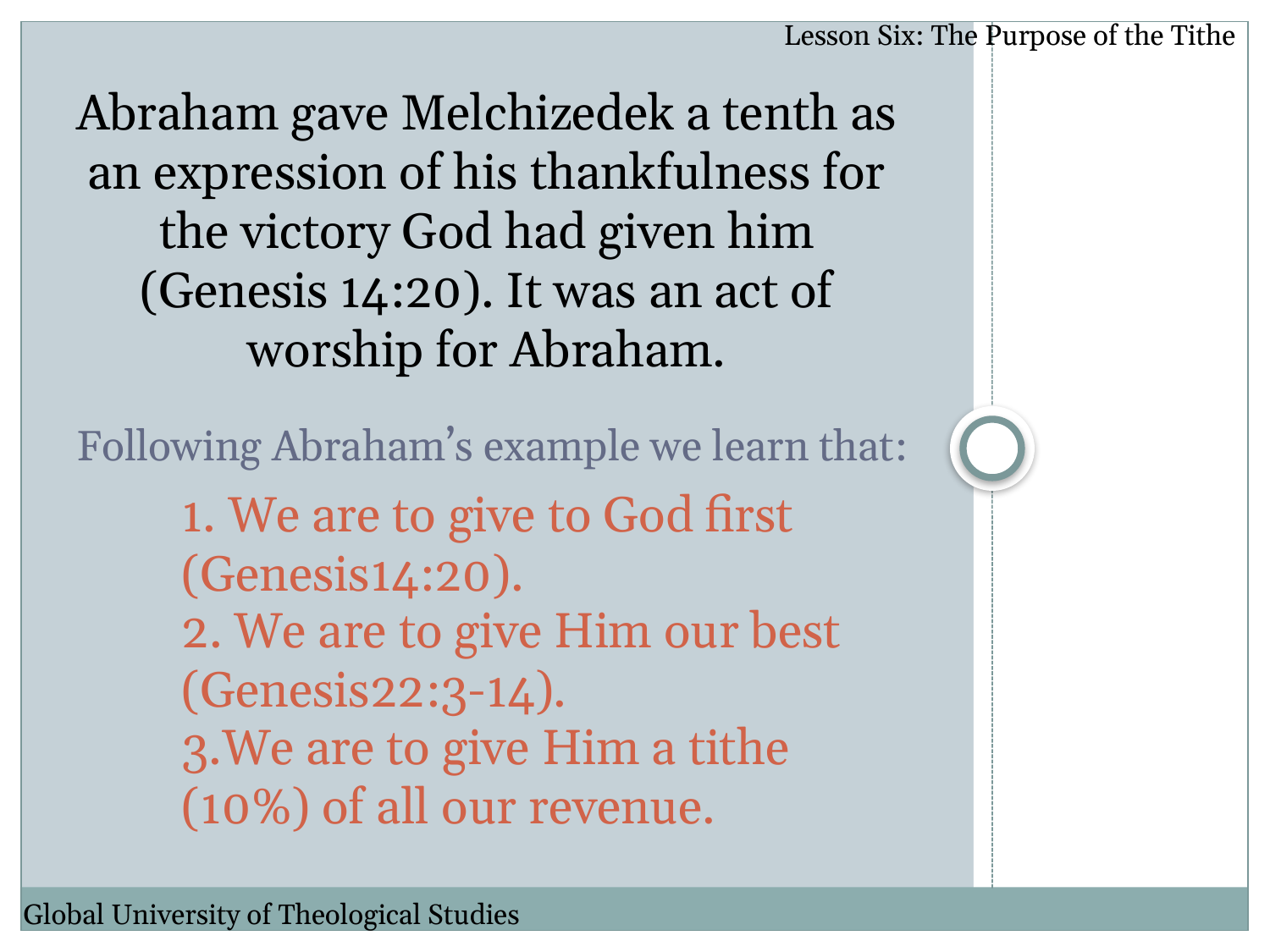

Lesson Six: The Purpose of the Tithe
Abraham gave Melchizedek a tenth as an expression of his thankfulness for the victory God had given him (Genesis 14:20). It was an act of worship for Abraham.
Following Abraham’s example we learn that:
1. We are to give to God first (Genesis14:20).
2. We are to give Him our best (Genesis22:3-14).
3.We are to give Him a tithe   (10%) of all our revenue.
Global University of Theological Studies